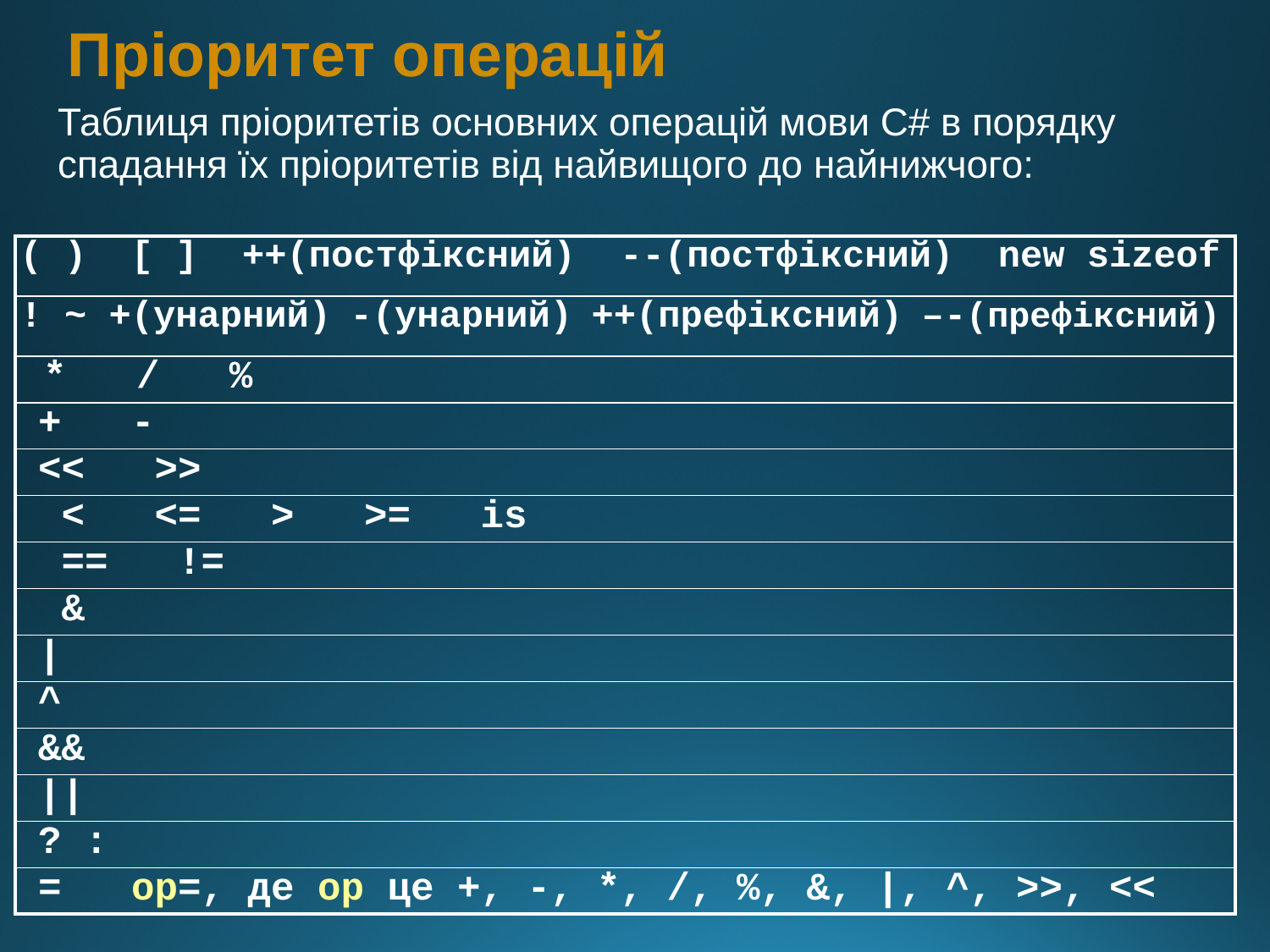

# Пріоритет операцій
Таблиця пріоритетів основних операцій мови С# в порядку спадання їх пріоритетів від найвищого до найнижчого:

| ( ) [ ] ++(постфіксний) --(постфіксний) new sizeof |
| --- |
| ! ~ +(унарний) -(унарний) ++(префіксний) –-(префіксний) |
| \* / % |
| + - |
| << >> |
| < <= > >= is |
| == != |
| & |
| | |
| ^ |
| && |
| || |
| ? : |
| = op=, де op це +, -, \*, /, %, &, |, ^, >>, << |